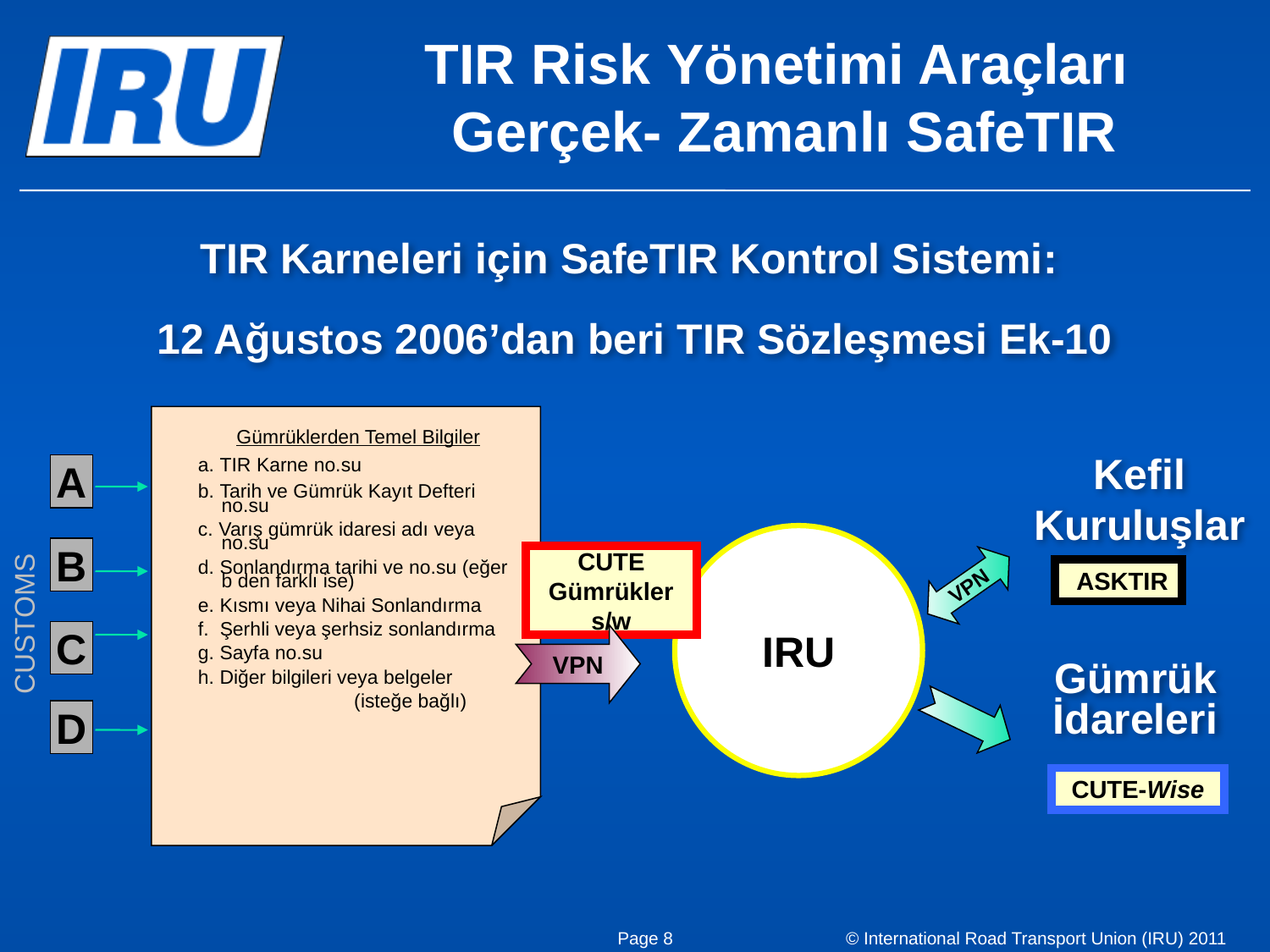

# TIR Risk Yönetimi Araçları Gerçek- Zamanlı SafeTIR
TIR Karneleri için SafeTIR Kontrol Sistemi:
12 Ağustos 2006’dan beri TIR Sözleşmesi Ek-10

Gümrüklerden Temel Bilgiler
a. TIR Karne no.su
b. Tarih ve Gümrük Kayıt Defteri no.su
c. Varış gümrük idaresi adı veya no.su
d. Sonlandırma tarihi ve no.su (eğer b den farklı ise)
e. Kısmı veya Nihai Sonlandırma
f.  Şerhli veya şerhsiz sonlandırma
g. Sayfa no.su
h. Diğer bilgileri veya belgeler
		 (isteğe bağlı)
Kefil Kuruluşlar
A
B
C
D
CUSTOMS

IRU
CUTE
Gümrükler s/w
ASKTIR
VPN

VPN

Gümrük İdareleri

CUTE-Wise
Page 8
© International Road Transport Union (IRU) 2011